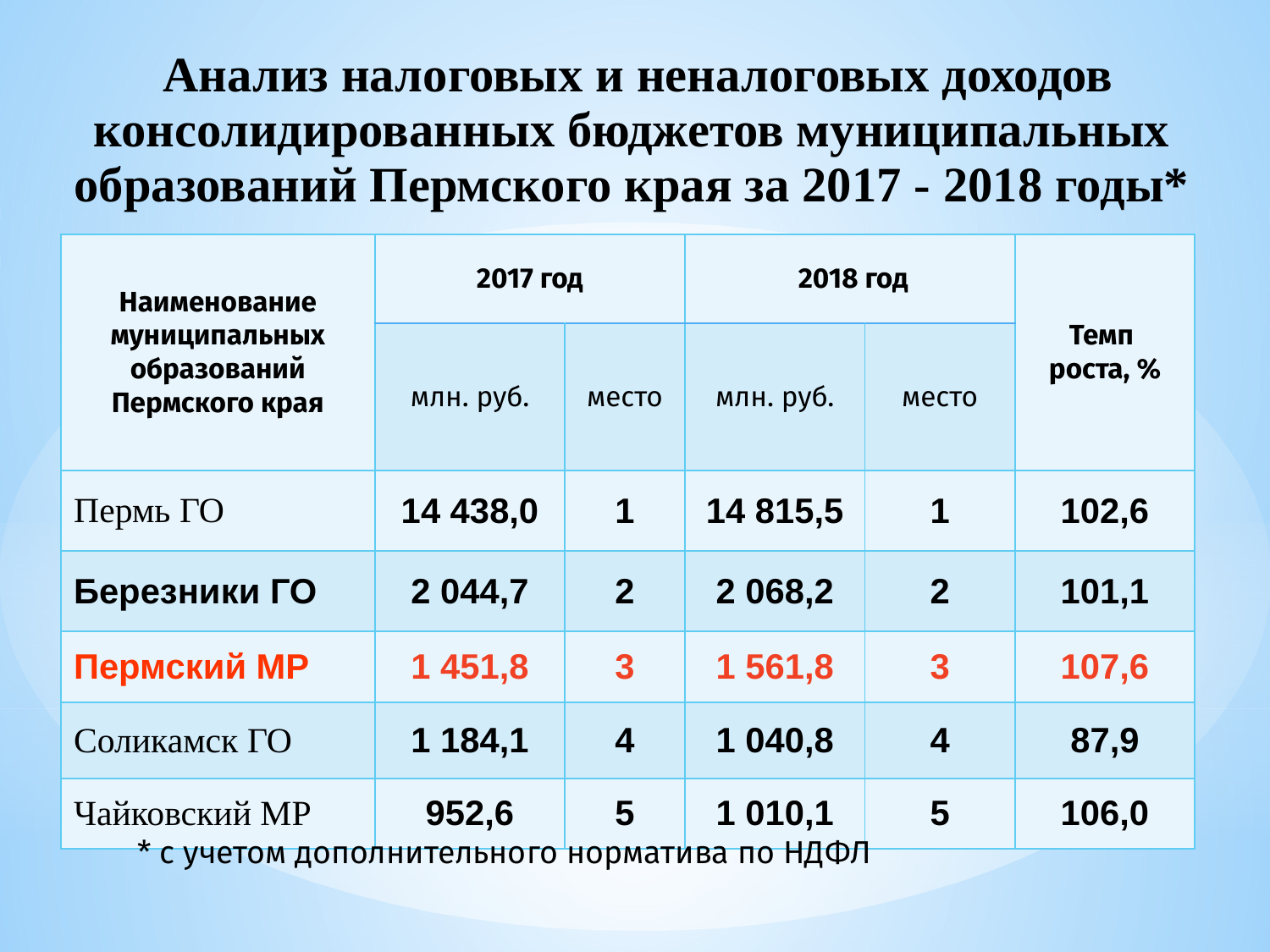

Анализ налоговых и неналоговых доходов консолидированных бюджетов муниципальных образований Пермского края за 2017 - 2018 годы*
| Наименование муниципальных образований Пермского края | 2017 год |  | 2018 год |  | Темп роста, % |
| --- | --- | --- | --- | --- | --- |
|  | млн. руб. | место | млн. руб. | место |  |
| Пермь ГО | 14 438,0 | 1 | 14 815,5 | 1 | 102,6 |
| Березники ГО | 2 044,7 | 2 | 2 068,2 | 2 | 101,1 |
| Пермский МР | 1 451,8 | 3 | 1 561,8 | 3 | 107,6 |
| Соликамск ГО | 1 184,1 | 4 | 1 040,8 | 4 | 87,9 |
| Чайковский МР | 952,6 | 5 | 1 010,1 | 5 | 106,0 |
* с учетом дополнительного норматива по НДФЛ